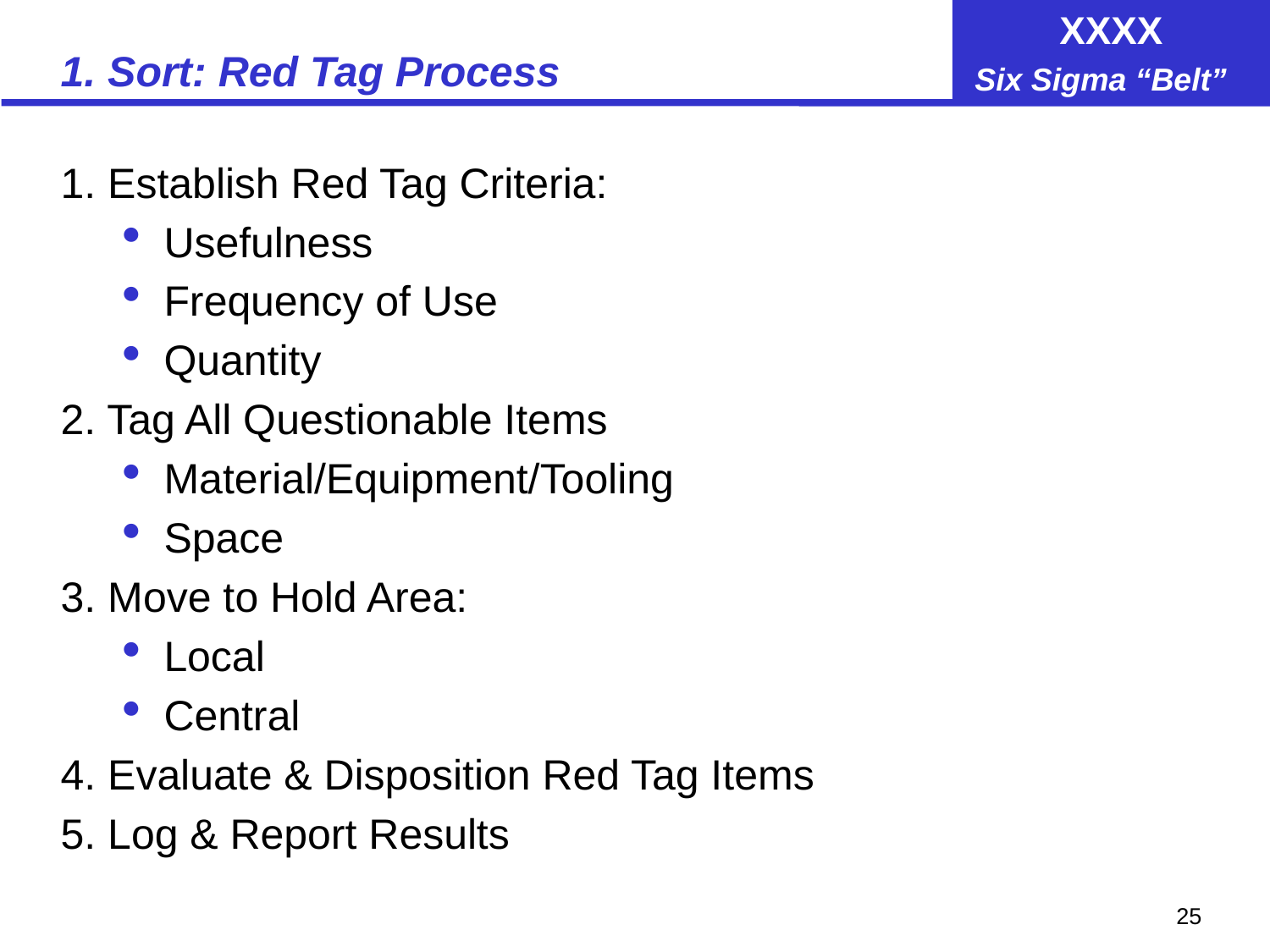

# 1. Sort: Red Tag Process
1. Establish Red Tag Criteria:
Usefulness
Frequency of Use
Quantity
2. Tag All Questionable Items
Material/Equipment/Tooling
Space
3. Move to Hold Area:
Local
Central
4. Evaluate & Disposition Red Tag Items
5. Log & Report Results